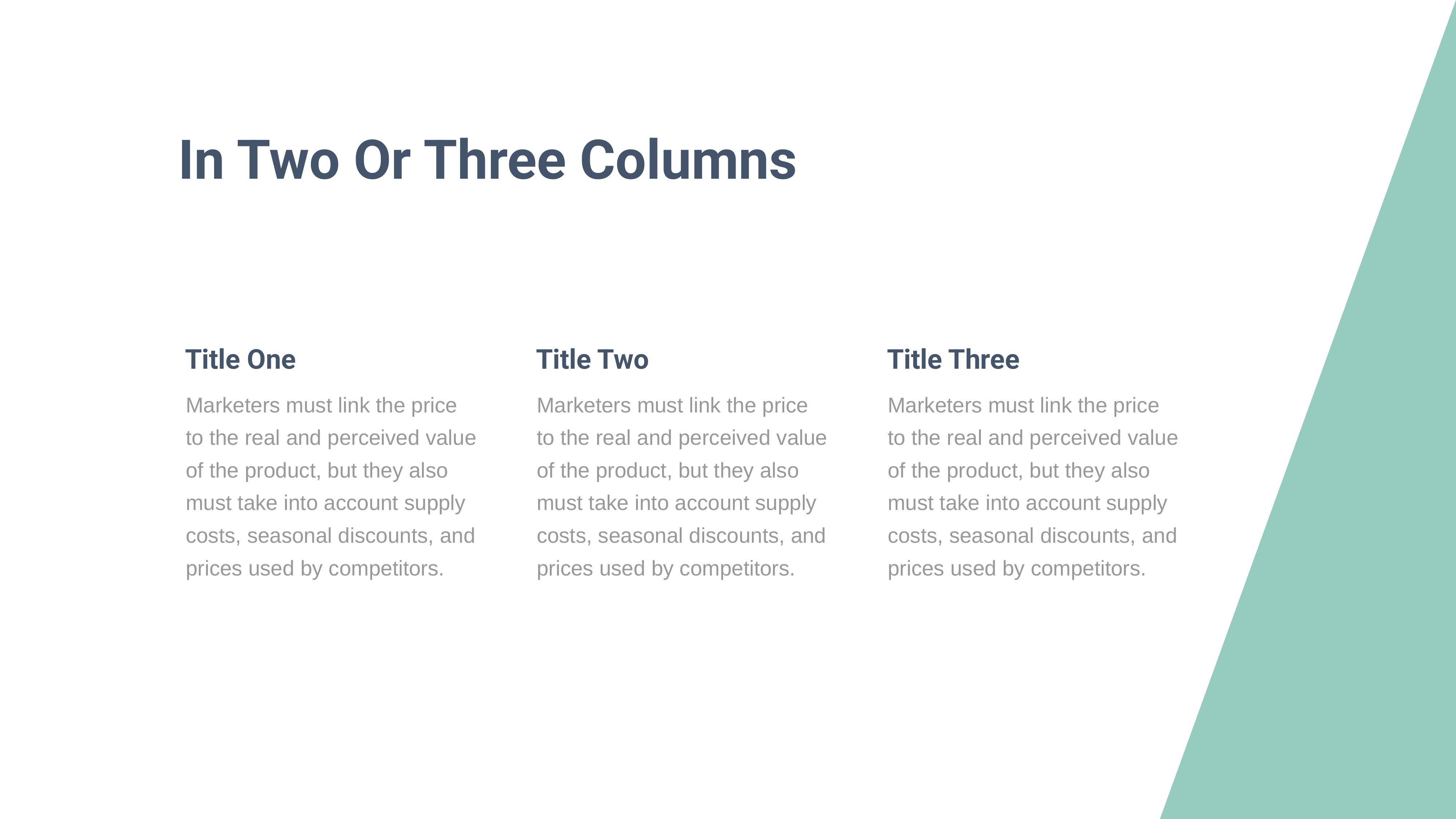

In Two Or Three Columns
Title One
Marketers must link the price to the real and perceived value of the product, but they also must take into account supply costs, seasonal discounts, and prices used by competitors.
Title Two
Marketers must link the price to the real and perceived value of the product, but they also must take into account supply costs, seasonal discounts, and prices used by competitors.
Title Three
Marketers must link the price to the real and perceived value of the product, but they also must take into account supply costs, seasonal discounts, and prices used by competitors.